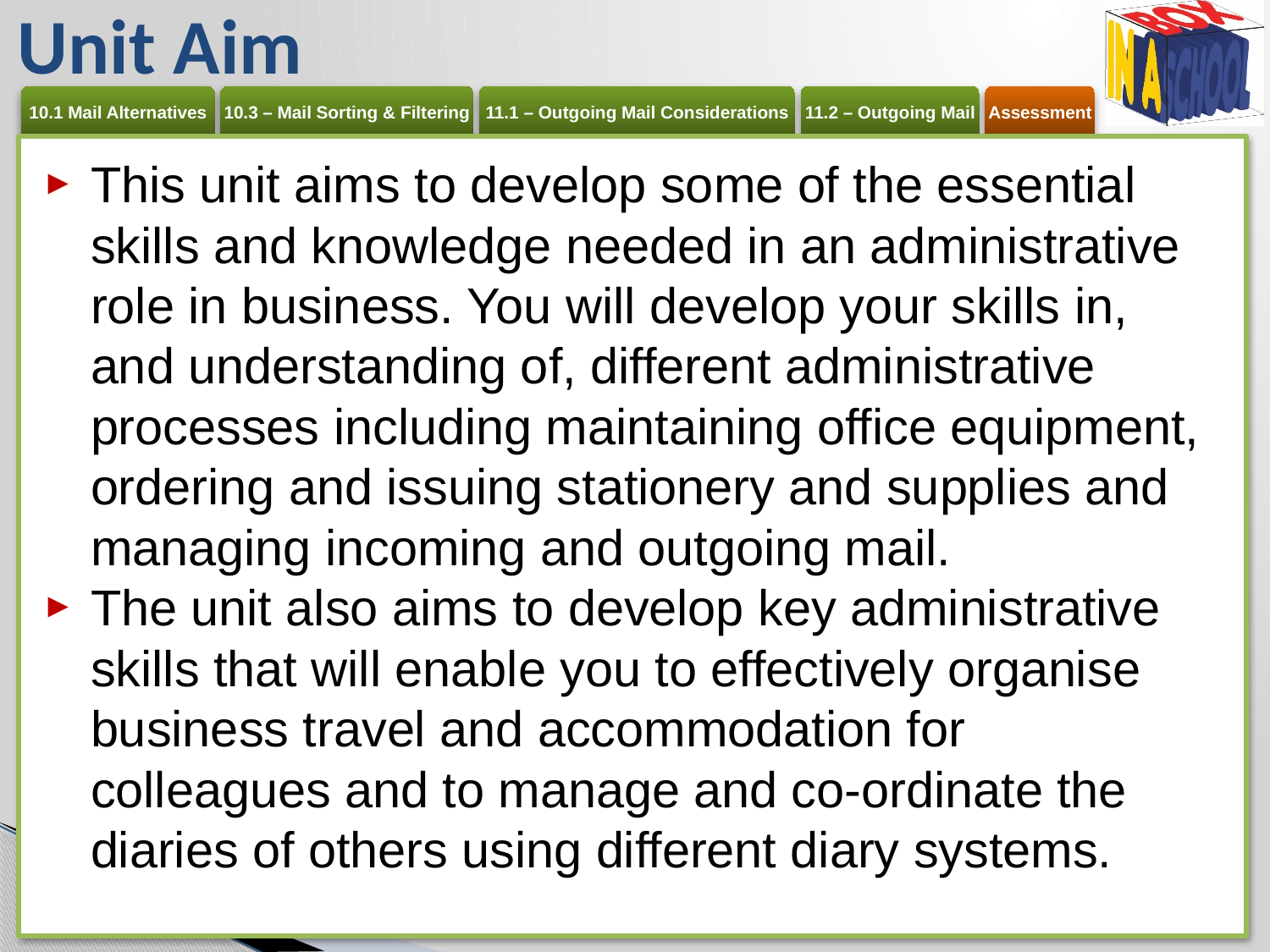

# Unit Aim
This unit aims to develop some of the essential skills and knowledge needed in an administrative role in business. You will develop your skills in, and understanding of, different administrative processes including maintaining office equipment, ordering and issuing stationery and supplies and managing incoming and outgoing mail.
The unit also aims to develop key administrative skills that will enable you to effectively organise business travel and accommodation for colleagues and to manage and co-ordinate the diaries of others using different diary systems.